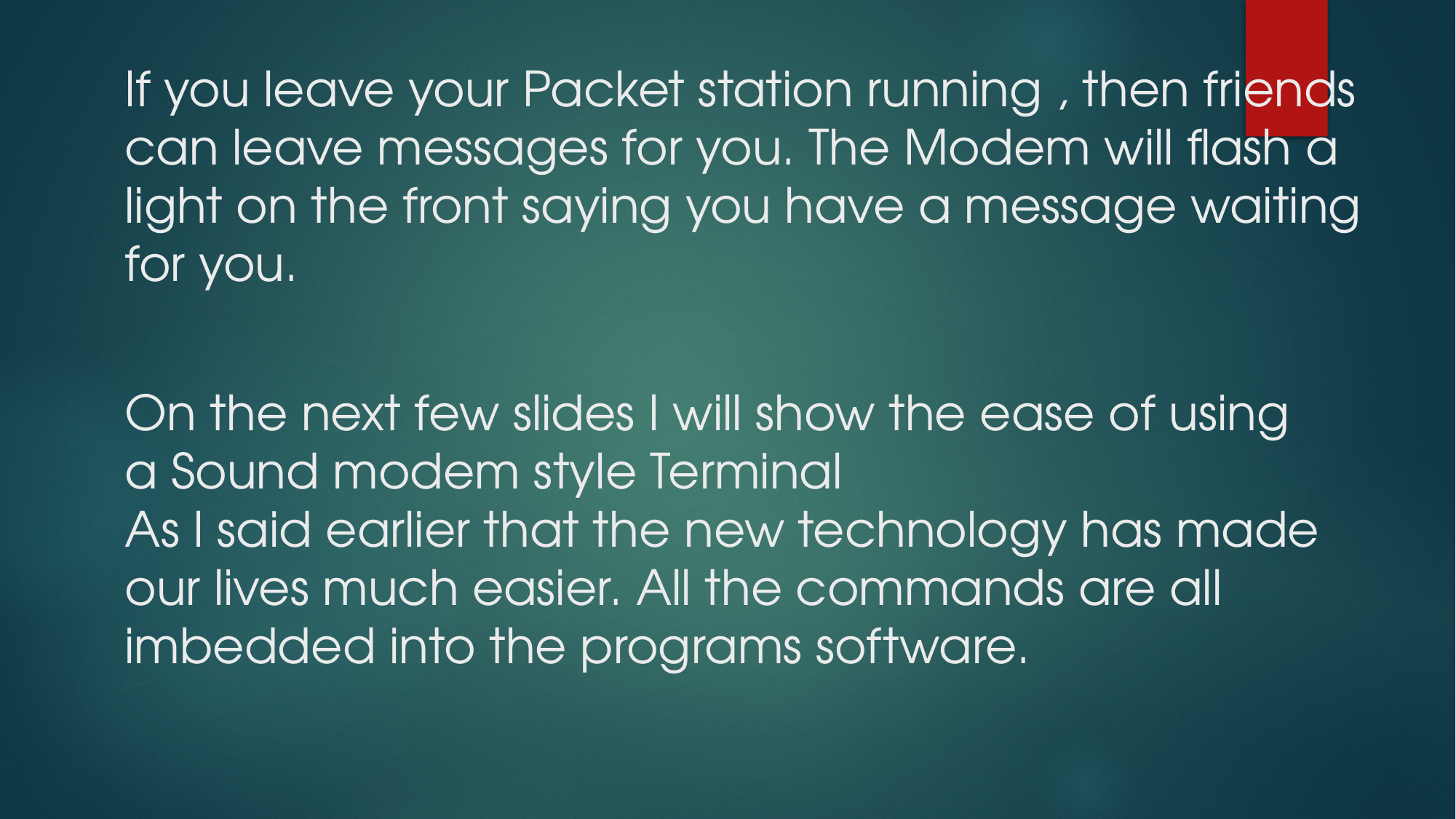

If you leave your Packet station running , then friends can leave messages for you. The Modem will flash a light on the front saying you have a message waiting for you.

On the next few slides I will show the ease of using a Sound modem style Terminal
As I said earlier that the new technology has made our lives much easier. All the commands are all imbedded into the programs software.